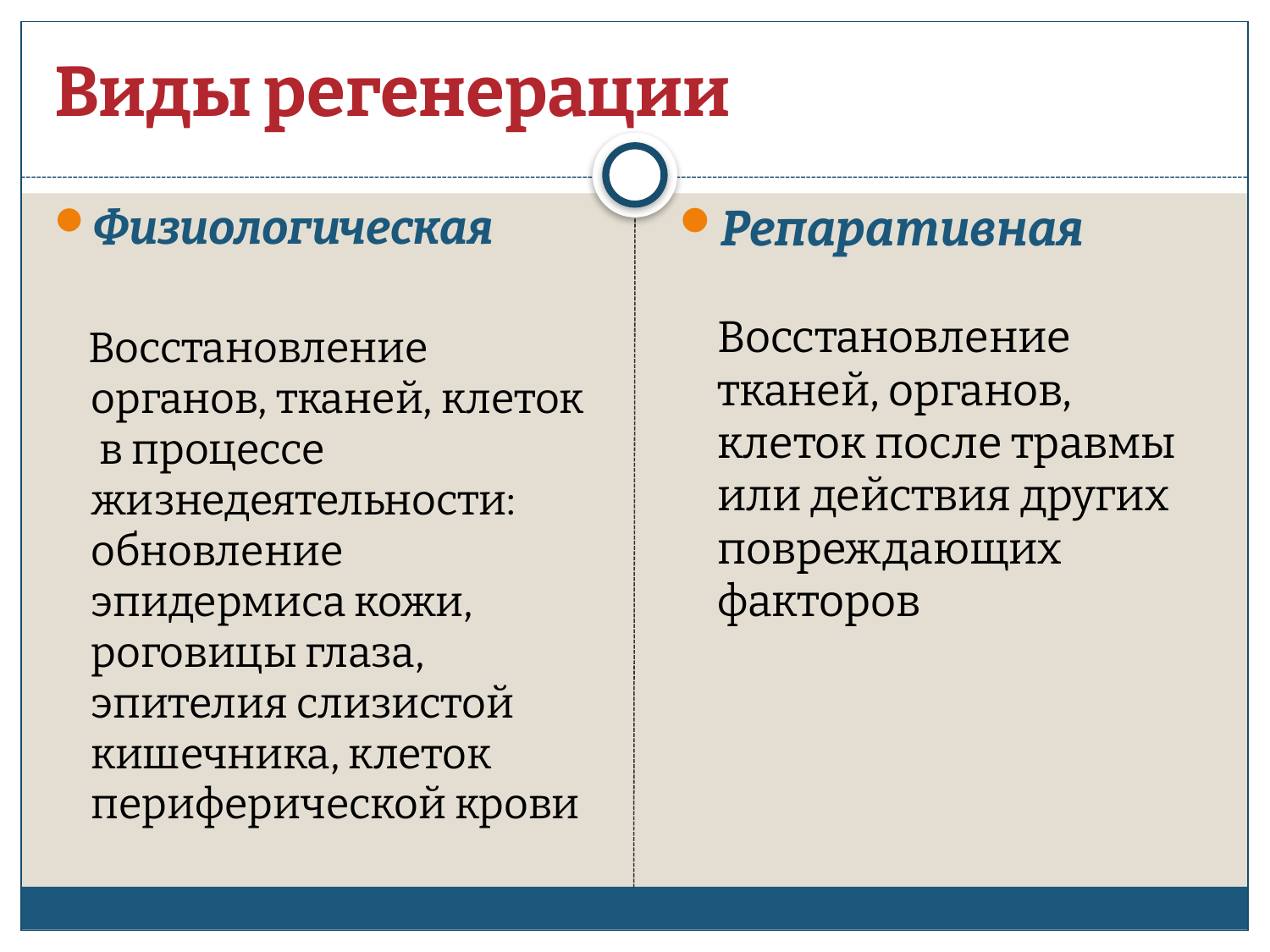

# Виды регенерации
Физиологическая

    Восстановление органов, тканей, клеток  в процессе жизнедеятельности: обновление эпидермиса кожи, роговицы глаза, эпителия слизистой кишечника, клеток периферической крови
Репаративная
Восстановление тканей, органов, клеток после травмы или действия других повреждающих факторов